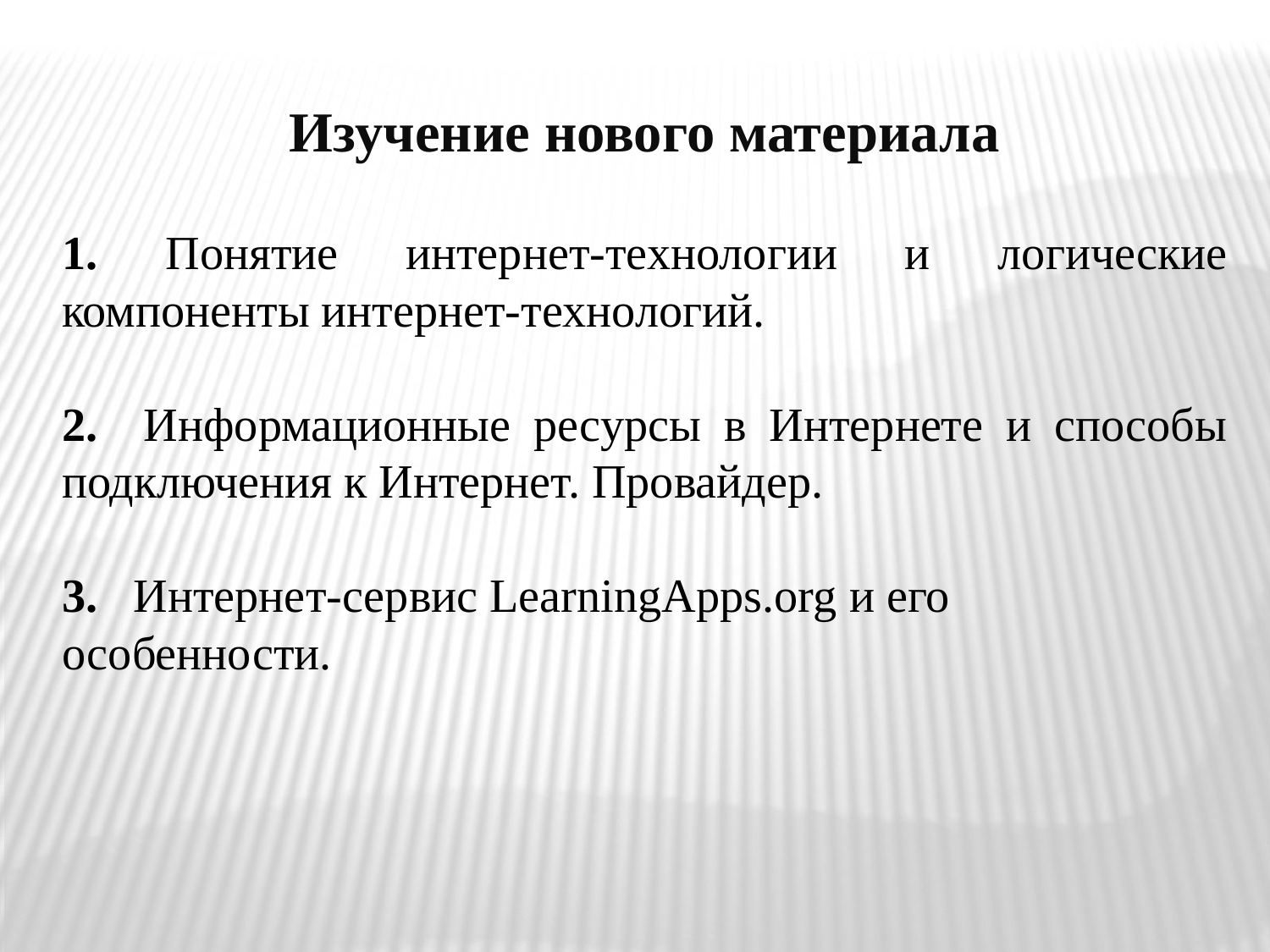

Изучение нового материала

1. Понятие интернет-технологии и логические компоненты интернет-технологий.

2.  Информационные ресурсы в Интернете и способы подключения к Интернет. Провайдер.

3.   Интернет-сервис LearningApps.org и его особенности.